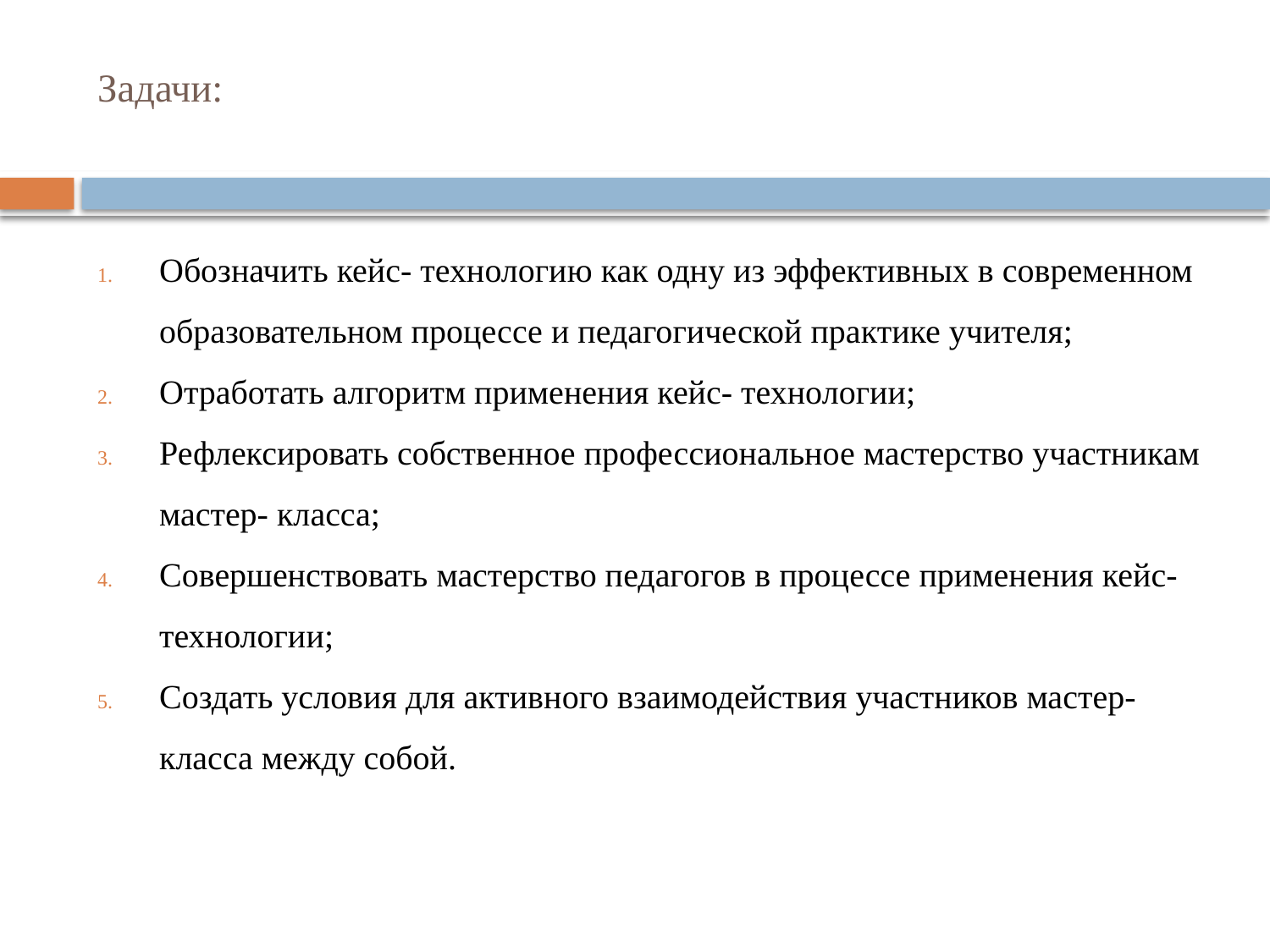

# Задачи:
Обозначить кейс- технологию как одну из эффективных в современном образовательном процессе и педагогической практике учителя;
Отработать алгоритм применения кейс- технологии;
Рефлексировать собственное профессиональное мастерство участникам мастер- класса;
Совершенствовать мастерство педагогов в процессе применения кейс- технологии;
Создать условия для активного взаимодействия участников мастер- класса между собой.